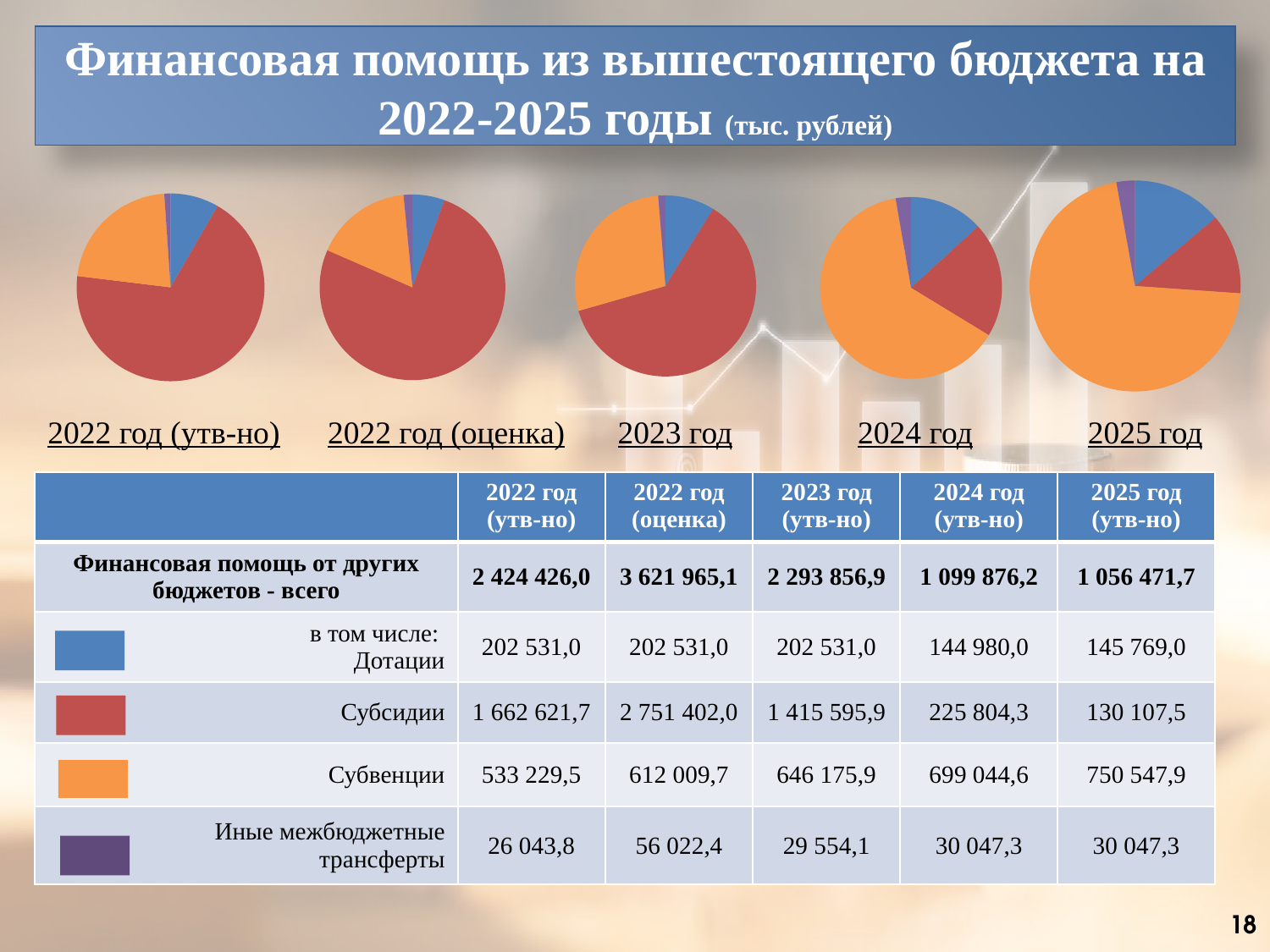

Финансовая помощь из вышестоящего бюджета на 2022-2025 годы (тыс. рублей)

### Chart

| Category | Продажи |
|---|---|
| Кв. 1 | 144980.0 |
| Кв. 2 | 225804.3 |
| Кв. 3 | 699044.6 |
| Кв. 4 | 30047.3 |

### Chart

| Category | Продажи |
|---|---|
| Кв. 1 | 202531.0 |
| Кв. 2 | 1415595.9 |
| Кв. 3 | 646175.9 |
| Кв. 4 | 29554.1 |

### Chart

| Category | Продажи |
|---|---|
| Кв. 1 | 145769.0 |
| Кв. 2 | 130107.5 |
| Кв. 3 | 750547.9 |
| Кв. 4 | 30047.3 |

### Chart

| Category | Продажи |
|---|---|
| Кв. 1 | 202531.0 |
| Кв. 2 | 1662621.7 |
| Кв. 3 | 533229.5 |
| Кв. 4 | 26043.8 |

### Chart

| Category | Продажи |
|---|---|
| Кв. 1 | 202531.0 |
| Кв. 2 | 2751402.0 |
| Кв. 3 | 612009.6999999993 |
| Кв. 4 | 56022.4 |

2022 год (утв-но)
2022 год (оценка)
2023 год
2024 год
2025 год
|  | 2022 год (утв-но) | 2022 год (оценка) | 2023 год (утв-но) | 2024 год (утв-но) | 2025 год (утв-но) |
| --- | --- | --- | --- | --- | --- |
| Финансовая помощь от других бюджетов - всего | 2 424 426,0 | 3 621 965,1 | 2 293 856,9 | 1 099 876,2 | 1 056 471,7 |
| в том числе: Дотации | 202 531,0 | 202 531,0 | 202 531,0 | 144 980,0 | 145 769,0 |
| Субсидии | 1 662 621,7 | 2 751 402,0 | 1 415 595,9 | 225 804,3 | 130 107,5 |
| Субвенции | 533 229,5 | 612 009,7 | 646 175,9 | 699 044,6 | 750 547,9 |
| Иные межбюджетные трансферты | 26 043,8 | 56 022,4 | 29 554,1 | 30 047,3 | 30 047,3 |

18